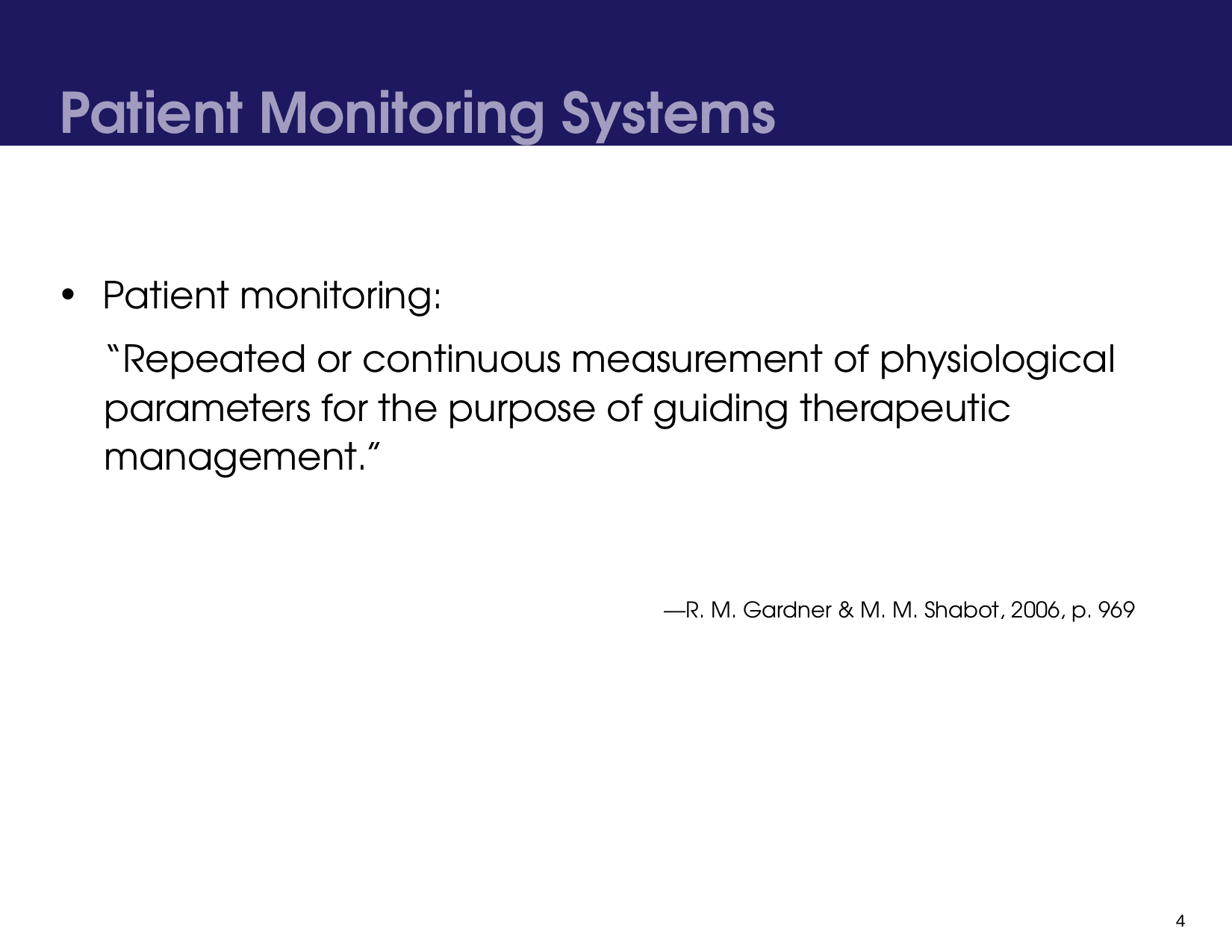

# Patient Monitoring Systems
Patient monitoring:
“Repeated or continuous measurement of physiological parameters for the purpose of guiding therapeutic management.”
					—R. M. Gardner & M. M. Shabot, 2006, p. 969

4